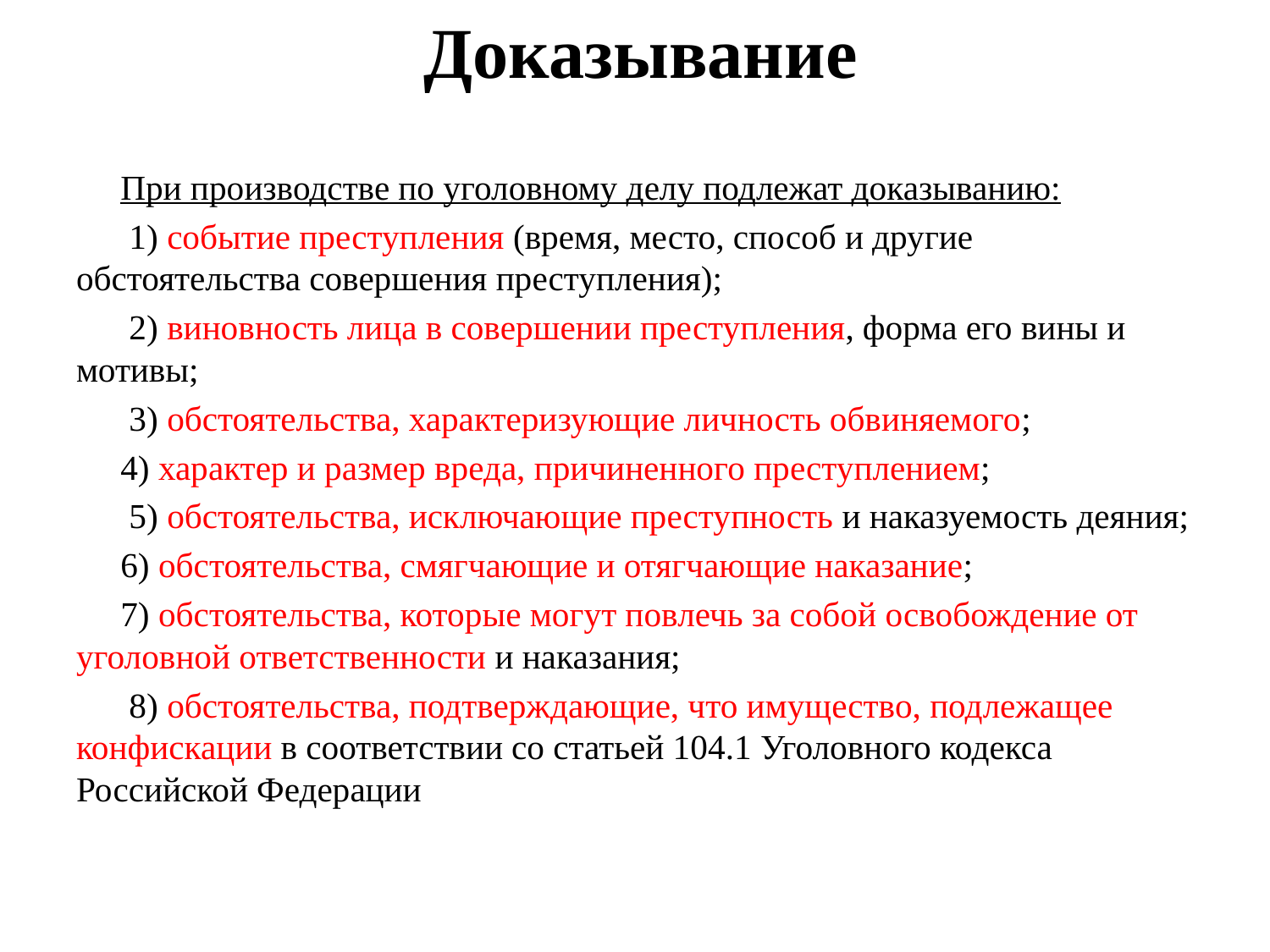

# Доказывание
При производстве по уголовному делу подлежат доказыванию:
 1) событие преступления (время, место, способ и другие обстоятельства совершения преступления);
 2) виновность лица в совершении преступления, форма его вины и мотивы;
 3) обстоятельства, характеризующие личность обвиняемого;
4) характер и размер вреда, причиненного преступлением;
 5) обстоятельства, исключающие преступность и наказуемость деяния;
6) обстоятельства, смягчающие и отягчающие наказание;
7) обстоятельства, которые могут повлечь за собой освобождение от уголовной ответственности и наказания;
 8) обстоятельства, подтверждающие, что имущество, подлежащее конфискации в соответствии со статьей 104.1 Уголовного кодекса Российской Федерации